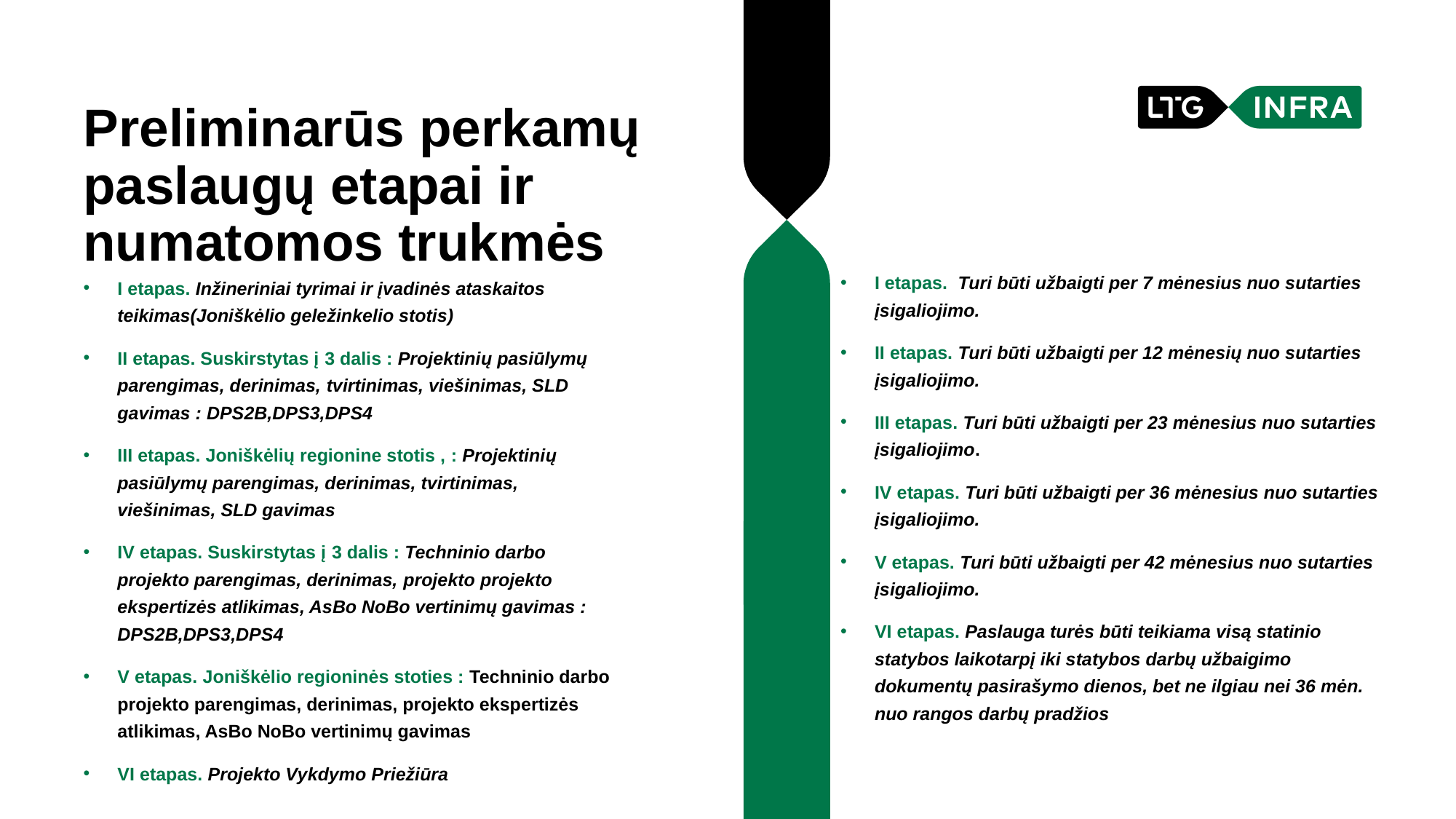

Preliminarūs perkamų paslaugų etapai ir numatomos trukmės
I etapas.  Turi būti užbaigti per 7 mėnesius nuo sutarties įsigaliojimo.
II etapas. Turi būti užbaigti per 12 mėnesių nuo sutarties įsigaliojimo.
III etapas. Turi būti užbaigti per 23 mėnesius nuo sutarties įsigaliojimo.
IV etapas. Turi būti užbaigti per 36 mėnesius nuo sutarties įsigaliojimo.
V etapas. Turi būti užbaigti per 42 mėnesius nuo sutarties įsigaliojimo.
VI etapas. Paslauga turės būti teikiama visą statinio statybos laikotarpį iki statybos darbų užbaigimo dokumentų pasirašymo dienos, bet ne ilgiau nei 36 mėn. nuo rangos darbų pradžios

I etapas. Inžineriniai tyrimai ir įvadinės ataskaitos teikimas(Joniškėlio geležinkelio stotis)
II etapas. Suskirstytas į 3 dalis : Projektinių pasiūlymų parengimas, derinimas, tvirtinimas, viešinimas, SLD gavimas : DPS2B,DPS3,DPS4
III etapas. Joniškėlių regionine stotis , : Projektinių pasiūlymų parengimas, derinimas, tvirtinimas, viešinimas, SLD gavimas
IV etapas. Suskirstytas į 3 dalis : Techninio darbo projekto parengimas, derinimas, projekto projekto ekspertizės atlikimas, AsBo NoBo vertinimų gavimas : DPS2B,DPS3,DPS4
V etapas. Joniškėlio regioninės stoties : Techninio darbo projekto parengimas, derinimas, projekto ekspertizės atlikimas, AsBo NoBo vertinimų gavimas
VI etapas. Projekto Vykdymo Priežiūra